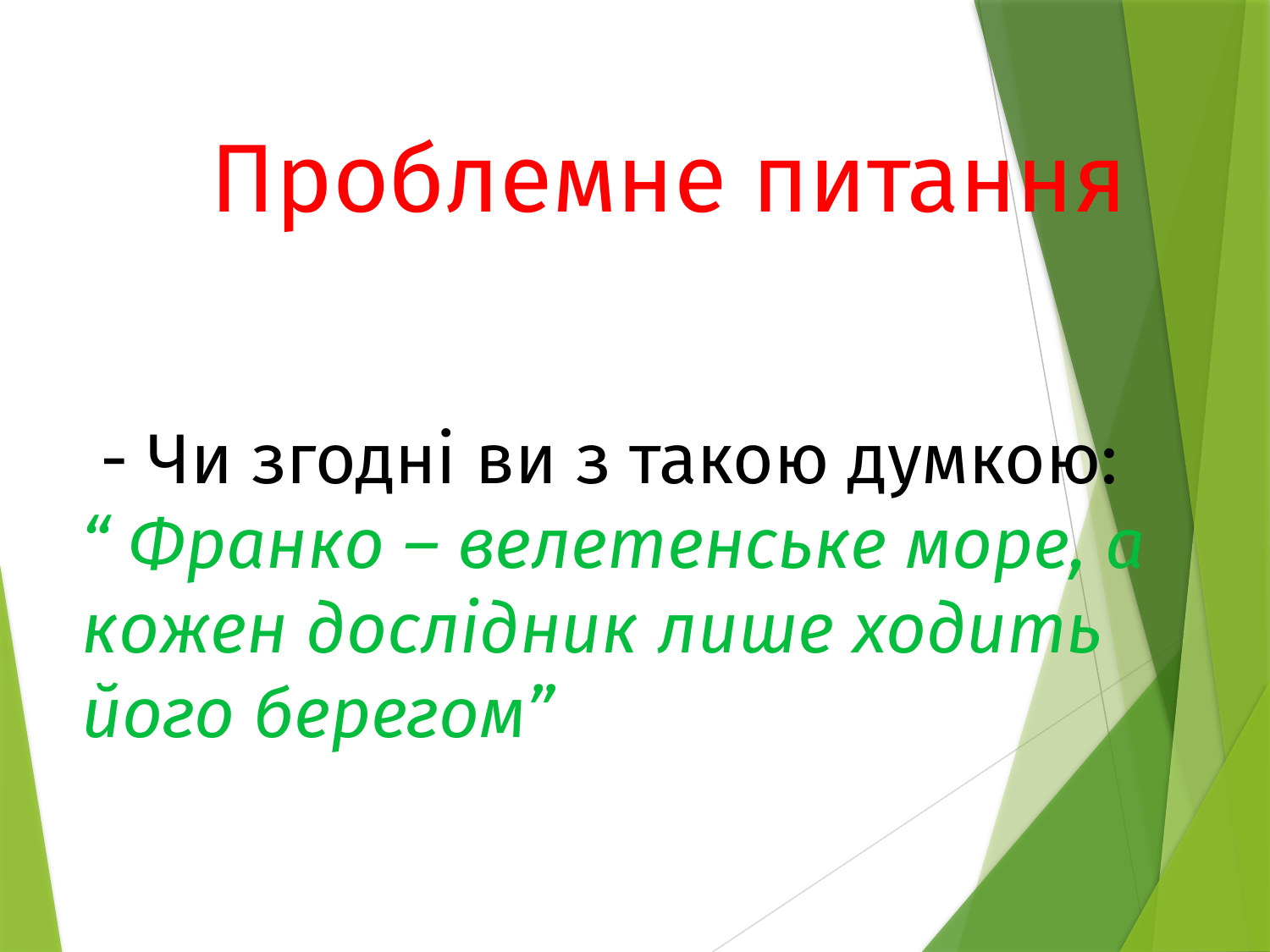

Проблемне питання
 - Чи згодні ви з такою думкою:
“ Франко – велетенське море, а кожен дослідник лише ходить його берегом”